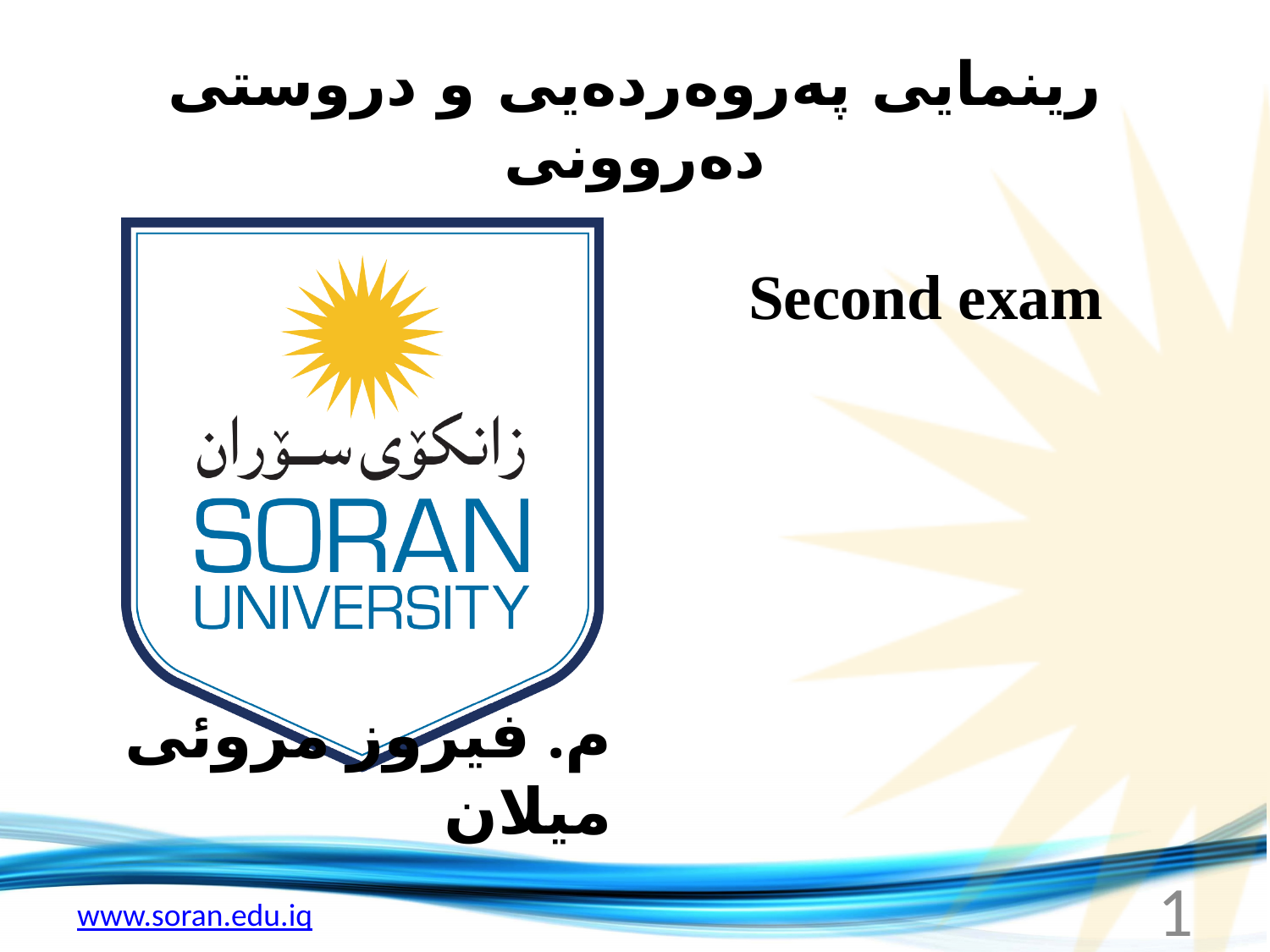

# رينمايى په‌روه‌رده‌يى و دروستى ده‌روونى
Second exam

م. فیروز مروئی میلان
1